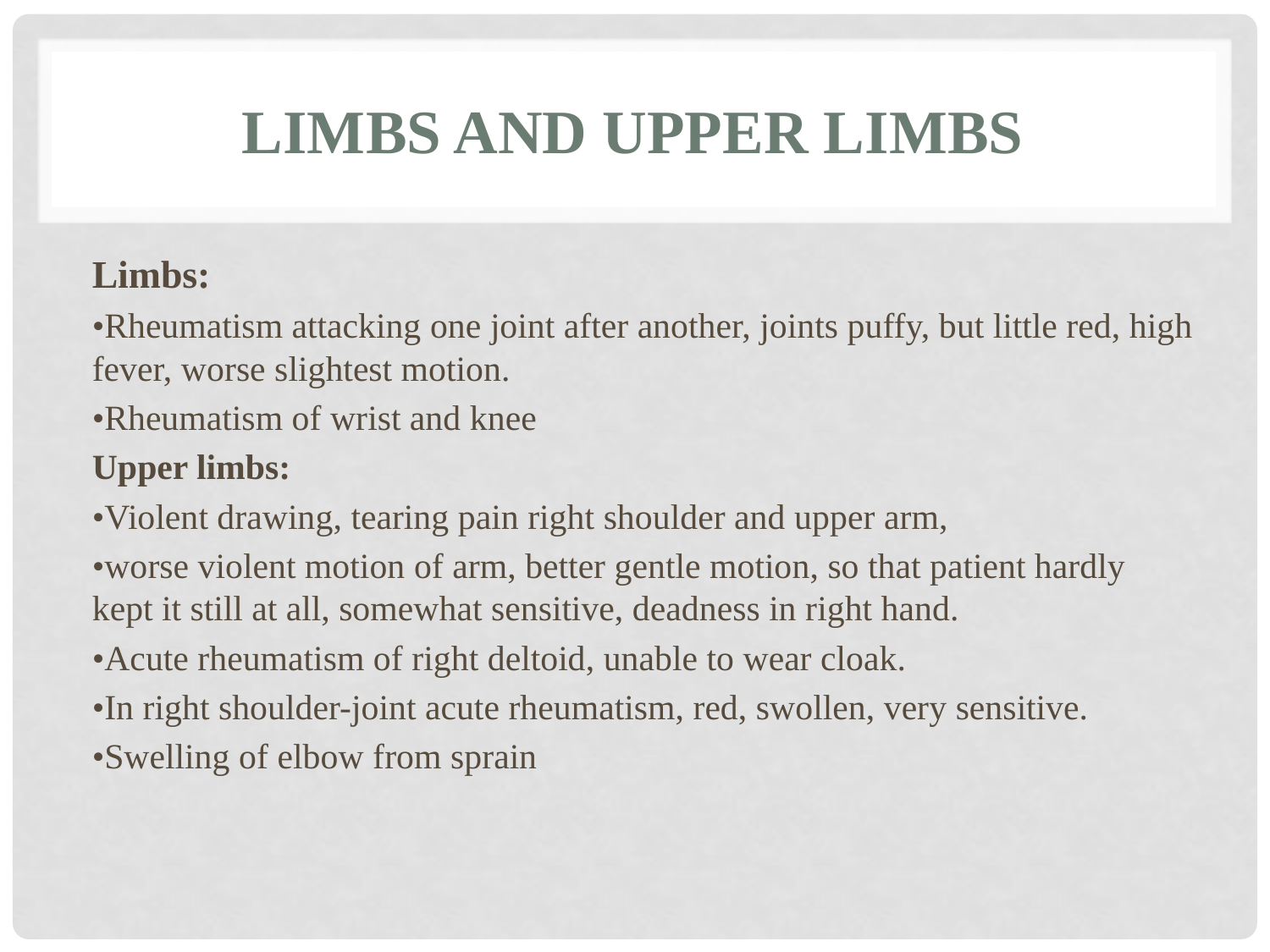

# Limbs and upper limbs
Limbs:
•Rheumatism attacking one joint after another, joints puffy, but little red, high fever, worse slightest motion.
•Rheumatism of wrist and knee
Upper limbs:
•Violent drawing, tearing pain right shoulder and upper arm,
•worse violent motion of arm, better gentle motion, so that patient hardly kept it still at all, somewhat sensitive, deadness in right hand.
•Acute rheumatism of right deltoid, unable to wear cloak.
•In right shoulder-joint acute rheumatism, red, swollen, very sensitive.
•Swelling of elbow from sprain